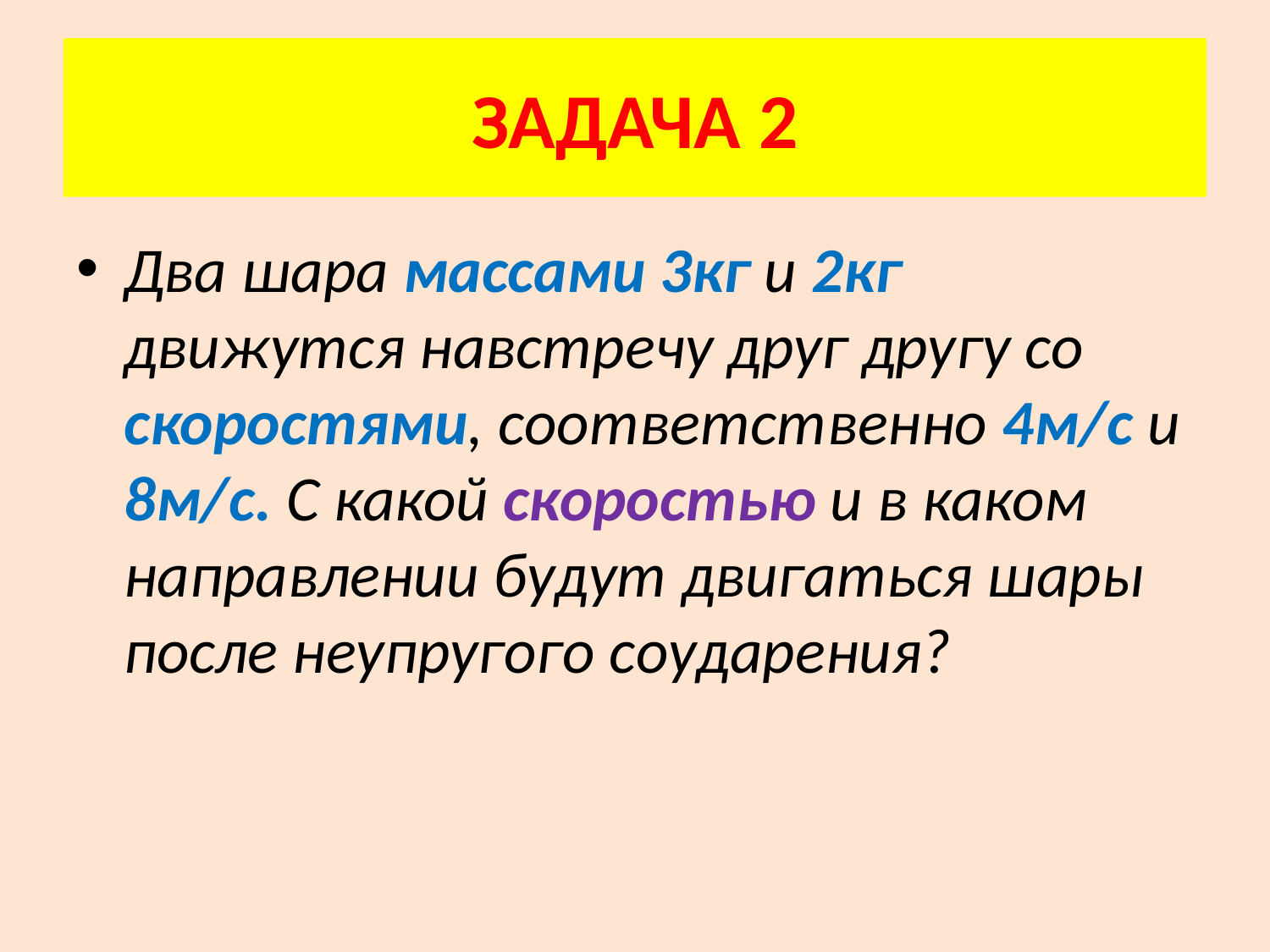

# ЗАДАЧА 2
Два шара массами 3кг и 2кг движутся навстречу друг другу со скоростями, соответственно 4м/с и 8м/с. С какой скоростью и в каком направлении будут двигаться шары после неупругого соударения?